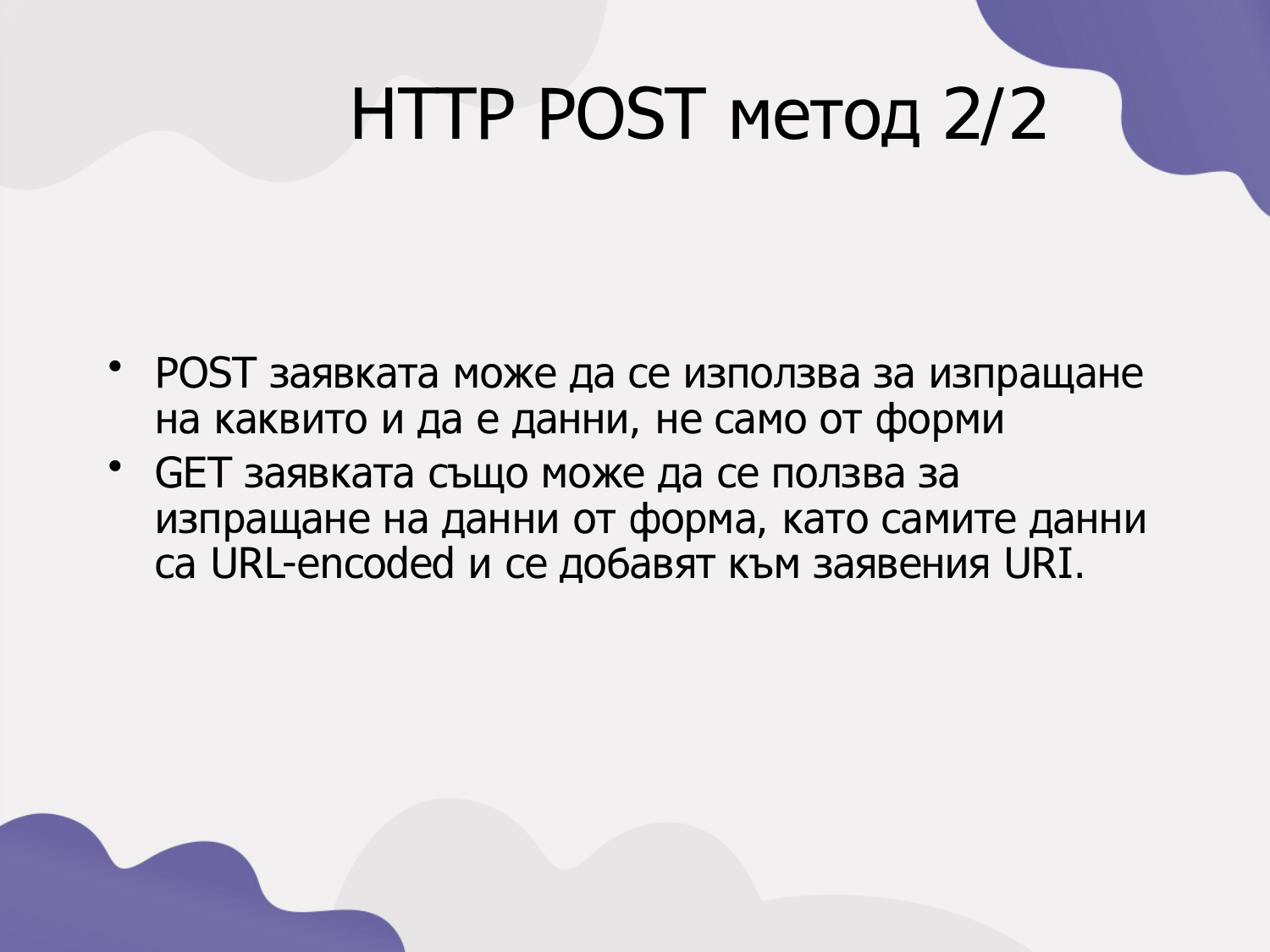

HTTP POST метод 2/2

POST заявката може да се използва за изпращане на каквито и да е данни, не само от форми
GET заявката също може да се ползва за изпращане на данни от форма, като самите данни са URL-encoded и се добавят към заявения URI.